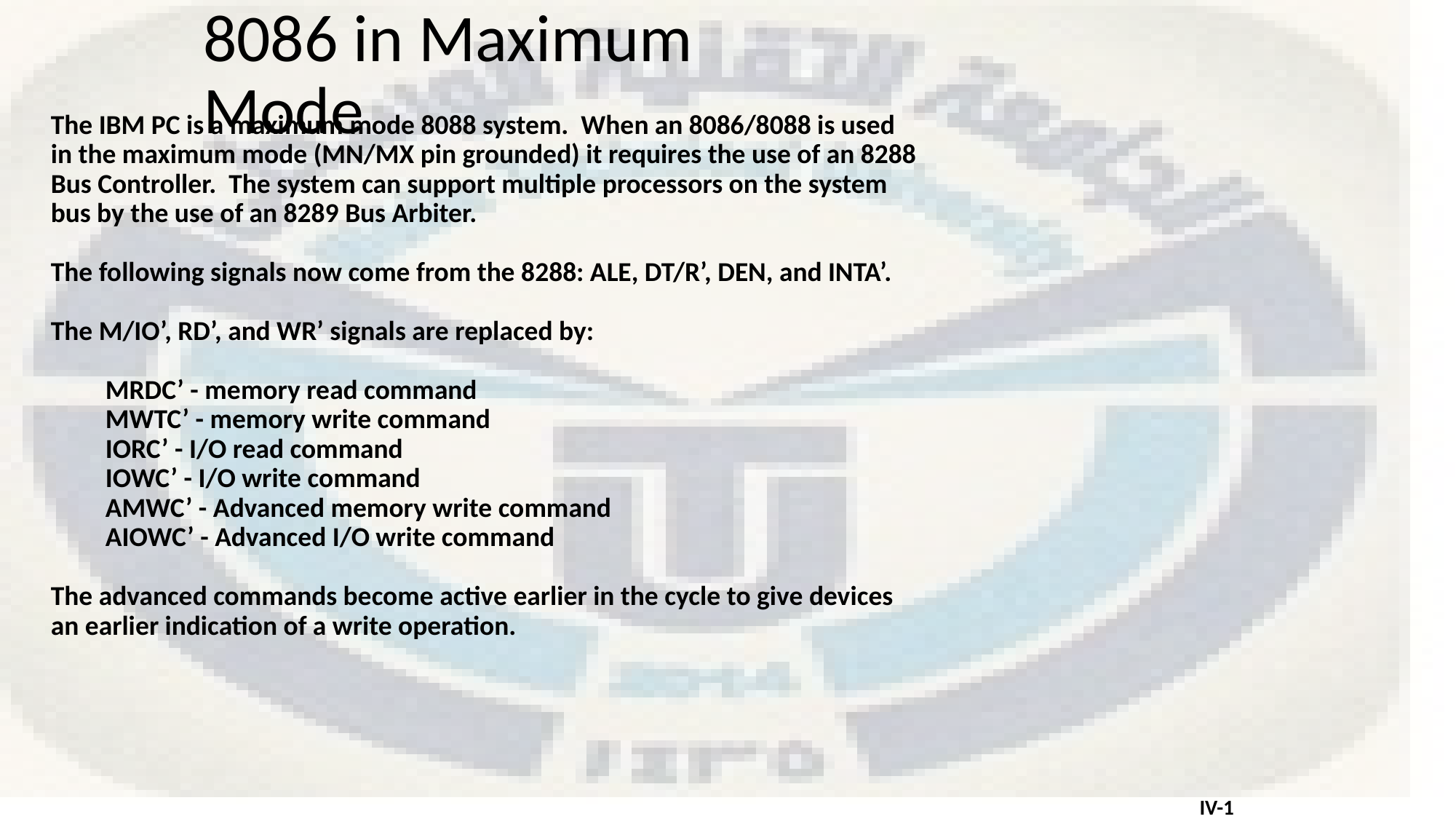

# 8086 in Maximum Mode
The IBM PC is a maximum mode 8088 system.  When an 8086/8088 is used
in the maximum mode (MN/MX pin grounded) it requires the use of an 8288
Bus Controller.  The system can support multiple processors on the system
bus by the use of an 8289 Bus Arbiter.

The following signals now come from the 8288: ALE, DT/R’, DEN, and INTA’.

The M/IO’, RD’, and WR’ signals are replaced by:

MRDC’ - memory read command
MWTC’ - memory write command
IORC’ - I/O read command
IOWC’ - I/O write command
AMWC’ - Advanced memory write command
AIOWC’ - Advanced I/O write command

The advanced commands become active earlier in the cycle to give devices
an earlier indication of a write operation.

IV-1